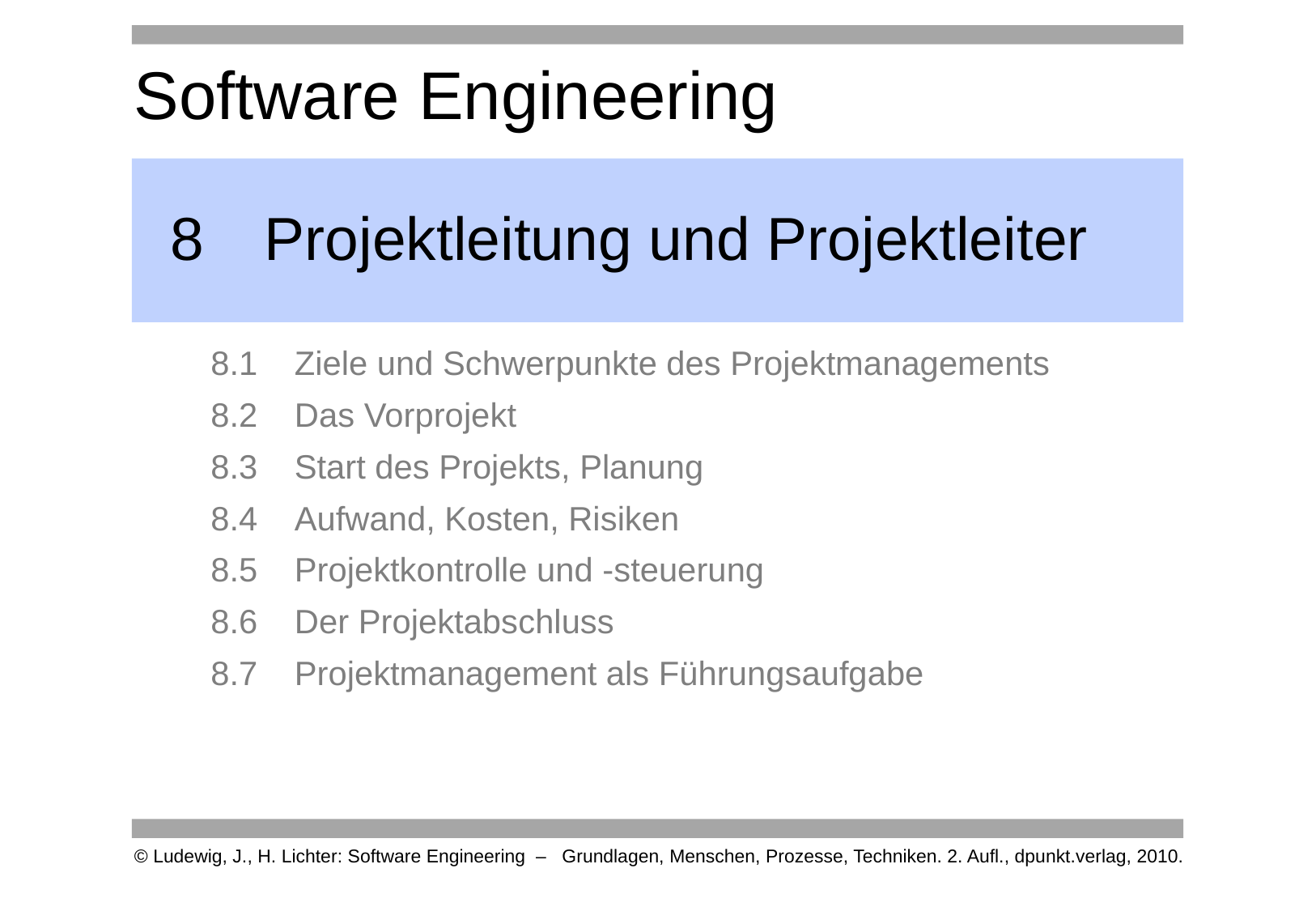

# 8	Projektleitung und Projektleiter
8.1	Ziele und Schwerpunkte des Projektmanagements
8.2	Das Vorprojekt
8.3	Start des Projekts, Planung
8.4	Aufwand, Kosten, Risiken
8.5	Projektkontrolle und -steuerung
8.6	Der Projektabschluss
8.7	Projektmanagement als Führungsaufgabe